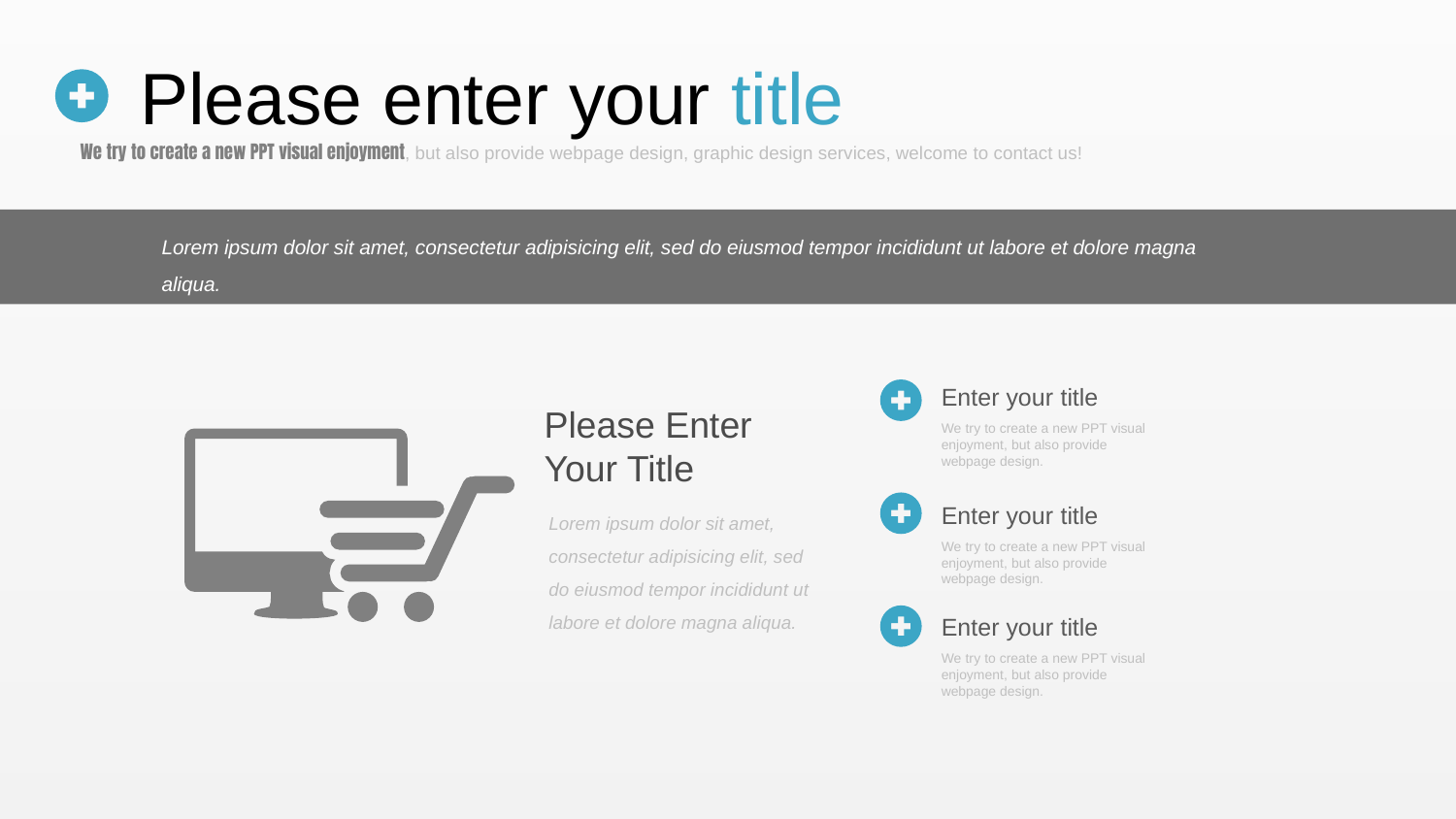

Please enter your title

We try to create a new PPT visual enjoyment, but also provide webpage design, graphic design services, welcome to contact us!

Lorem ipsum dolor sit amet, consectetur adipisicing elit, sed do eiusmod tempor incididunt ut labore et dolore magna aliqua.
Enter your title

Please Enter
Your Title
We try to create a new PPT visual enjoyment, but also provide webpage design.

Enter your title
Lorem ipsum dolor sit amet, consectetur adipisicing elit, sed do eiusmod tempor incididunt ut labore et dolore magna aliqua.
We try to create a new PPT visual enjoyment, but also provide webpage design.
Enter your title

We try to create a new PPT visual enjoyment, but also provide webpage design.